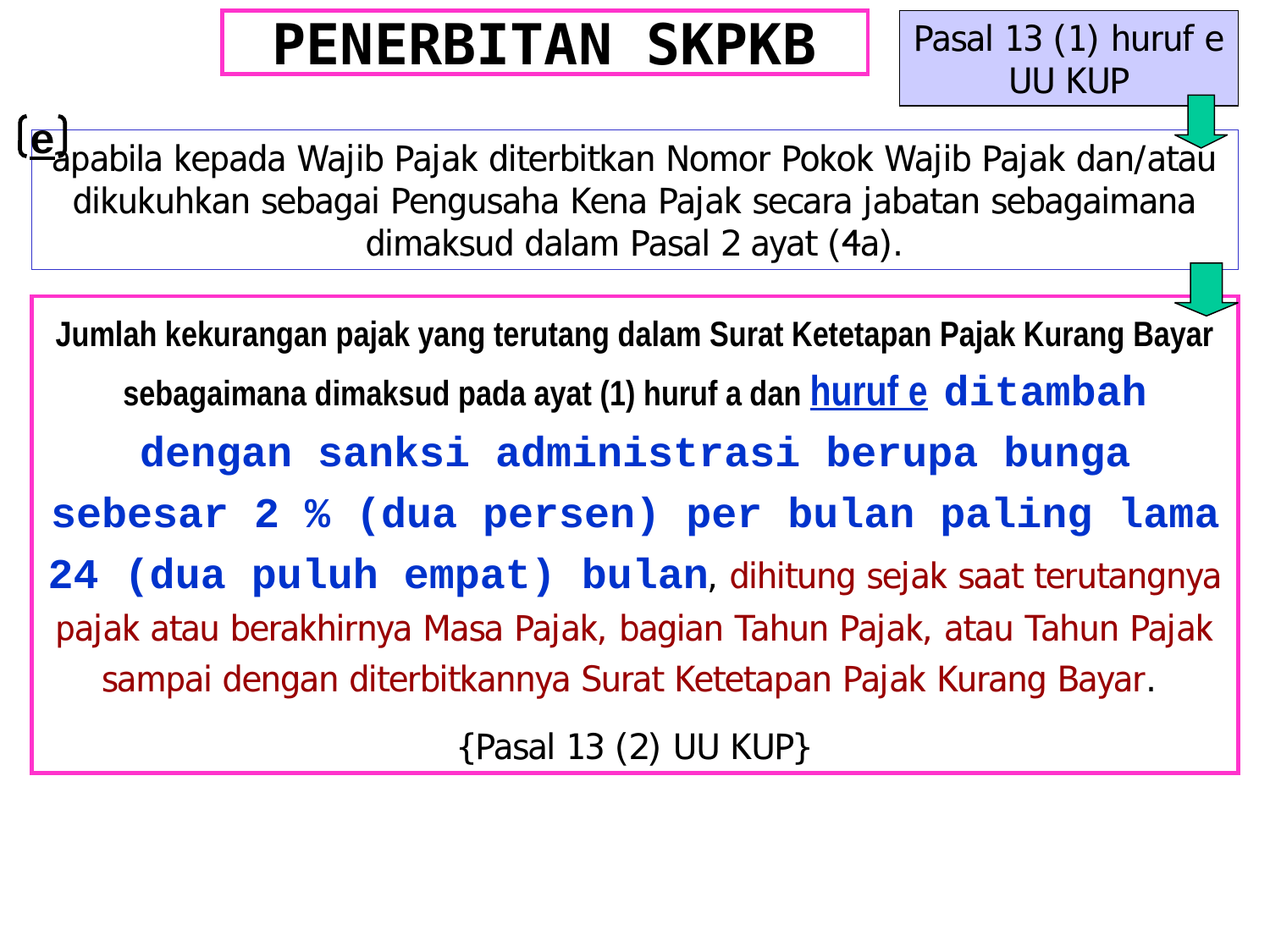

# PENERBITAN SKPKB
Pasal 13 (1) huruf e
UU KUP

e
apabila kepada Wajib Pajak diterbitkan Nomor Pokok Wajib Pajak dan/atau dikukuhkan sebagai Pengusaha Kena Pajak secara jabatan sebagaimana dimaksud dalam Pasal 2 ayat (4a).

Jumlah kekurangan pajak yang terutang dalam Surat Ketetapan Pajak Kurang Bayar sebagaimana dimaksud pada ayat (1) huruf a dan huruf e  ditambah dengan sanksi administrasi berupa bunga sebesar 2 % (dua persen) per bulan paling lama 24 (dua puluh empat) bulan, dihitung sejak saat terutangnya pajak atau berakhirnya Masa Pajak, bagian Tahun Pajak, atau Tahun Pajak sampai dengan diterbitkannya Surat Ketetapan Pajak Kurang Bayar.
{Pasal 13 (2) UU KUP}